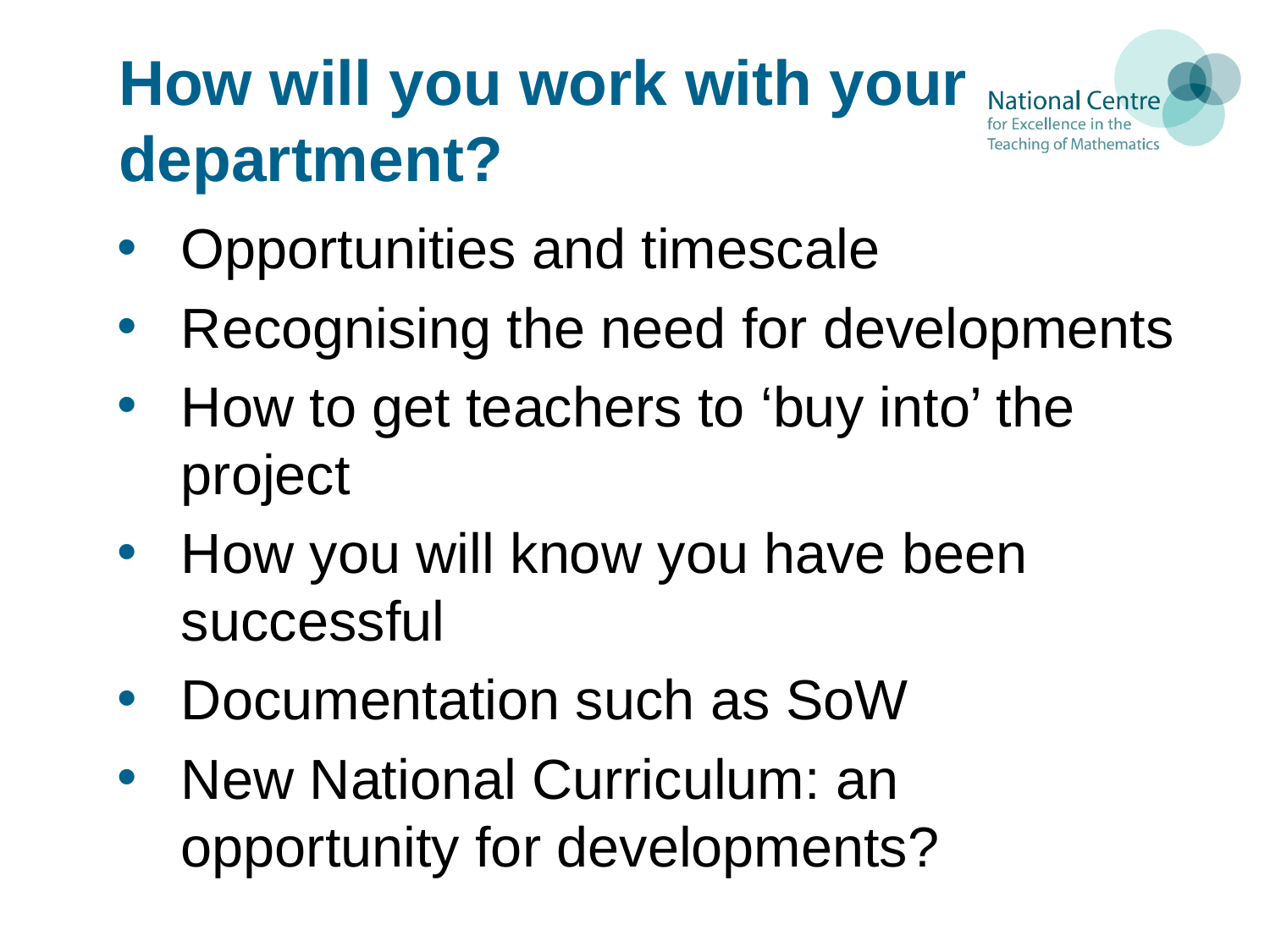

# How will you work with your department?
Opportunities and timescale
Recognising the need for developments
How to get teachers to ‘buy into’ the project
How you will know you have been successful
Documentation such as SoW
New National Curriculum: an opportunity for developments?